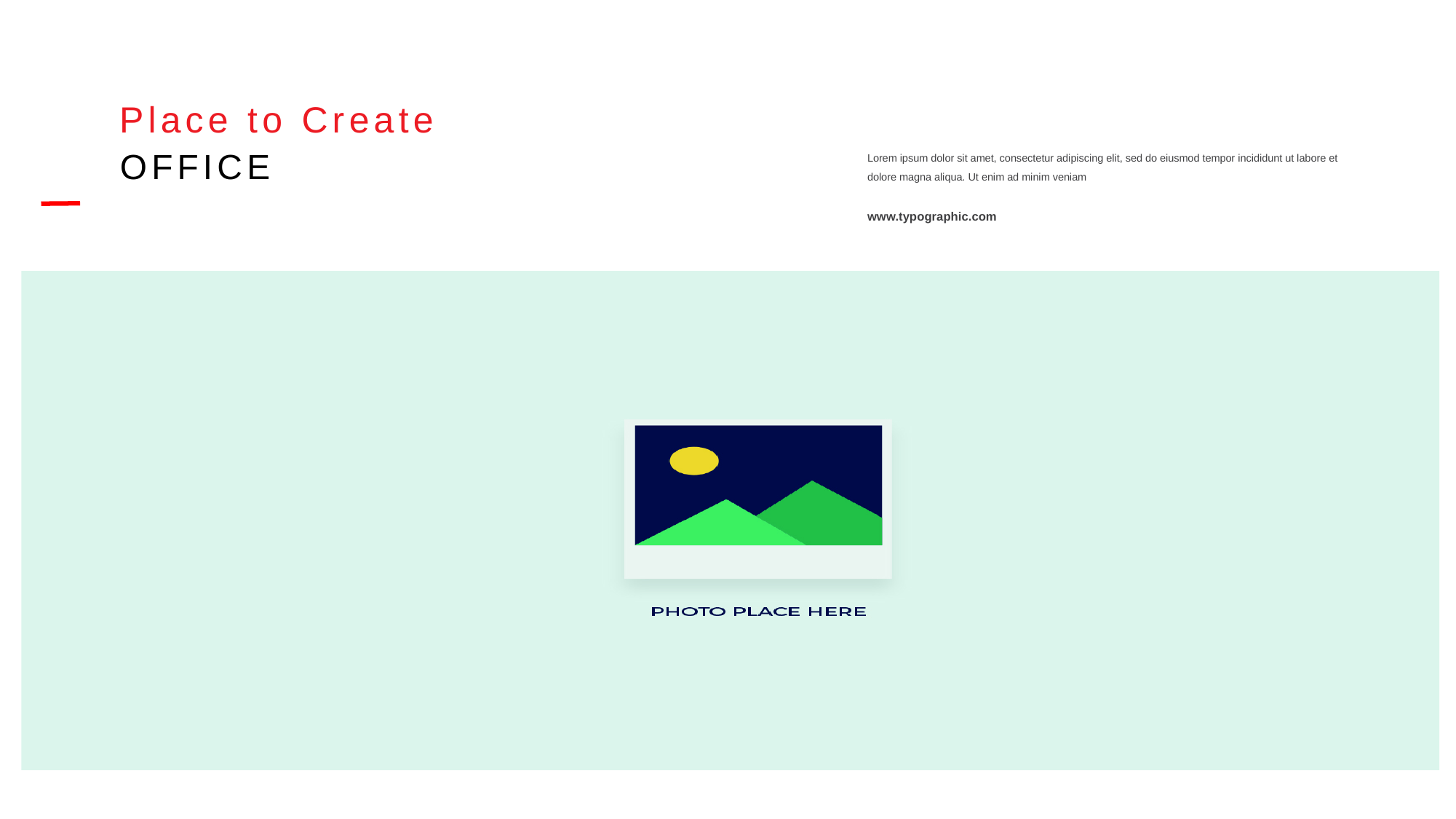

Place to Create
OFFICE
Lorem ipsum dolor sit amet, consectetur adipiscing elit, sed do eiusmod tempor incididunt ut labore et
dolore magna aliqua. Ut enim ad minim veniam

www.typographic.com